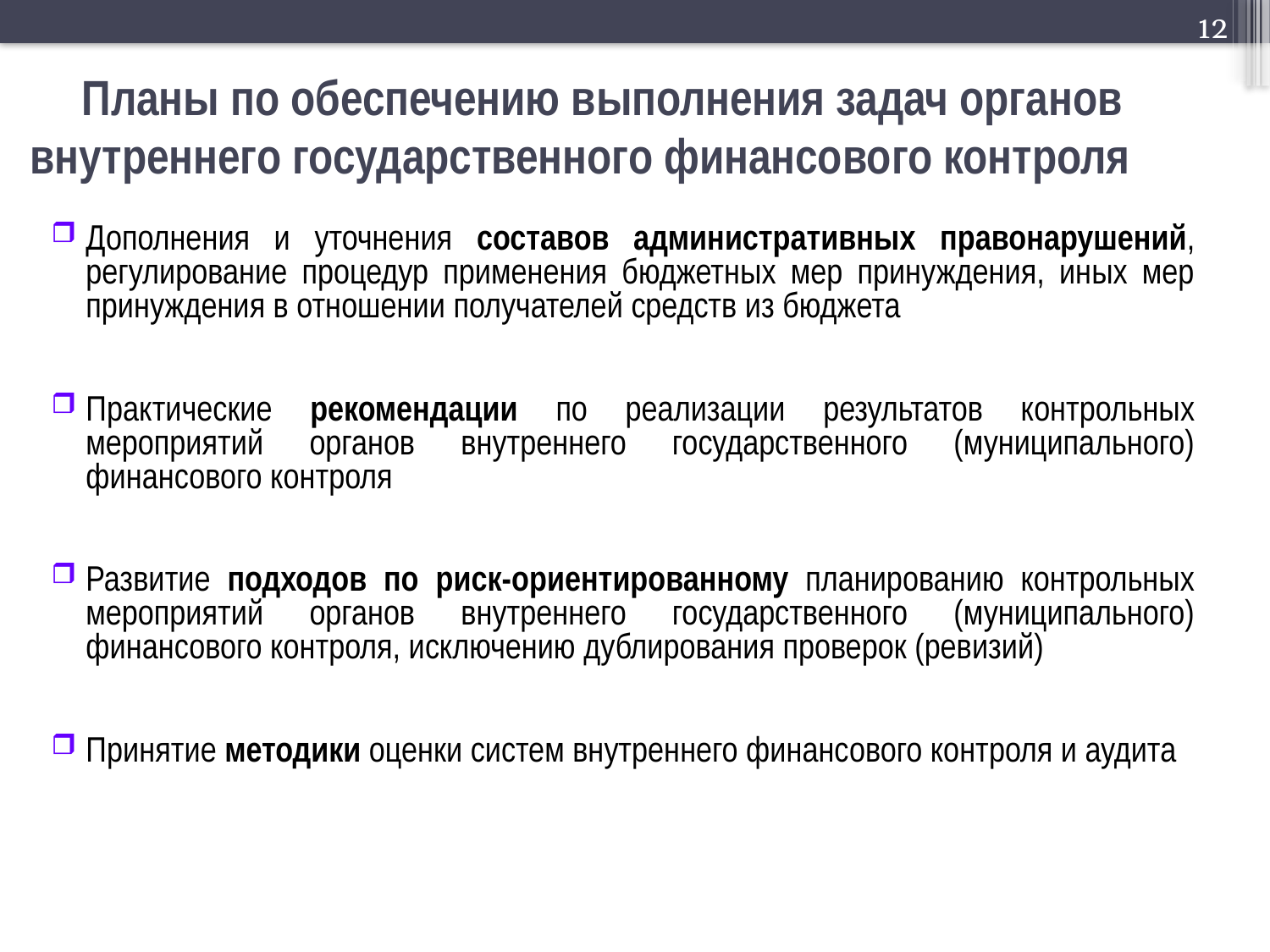

12
Планы по обеспечению выполнения задач органов внутреннего государственного финансового контроля
Дополнения и уточнения составов административных правонарушений, регулирование процедур применения бюджетных мер принуждения, иных мер принуждения в отношении получателей средств из бюджета

Практические рекомендации по реализации результатов контрольных мероприятий органов внутреннего государственного (муниципального) финансового контроля

Развитие подходов по риск-ориентированному планированию контрольных мероприятий органов внутреннего государственного (муниципального) финансового контроля, исключению дублирования проверок (ревизий)

Принятие методики оценки систем внутреннего финансового контроля и аудита